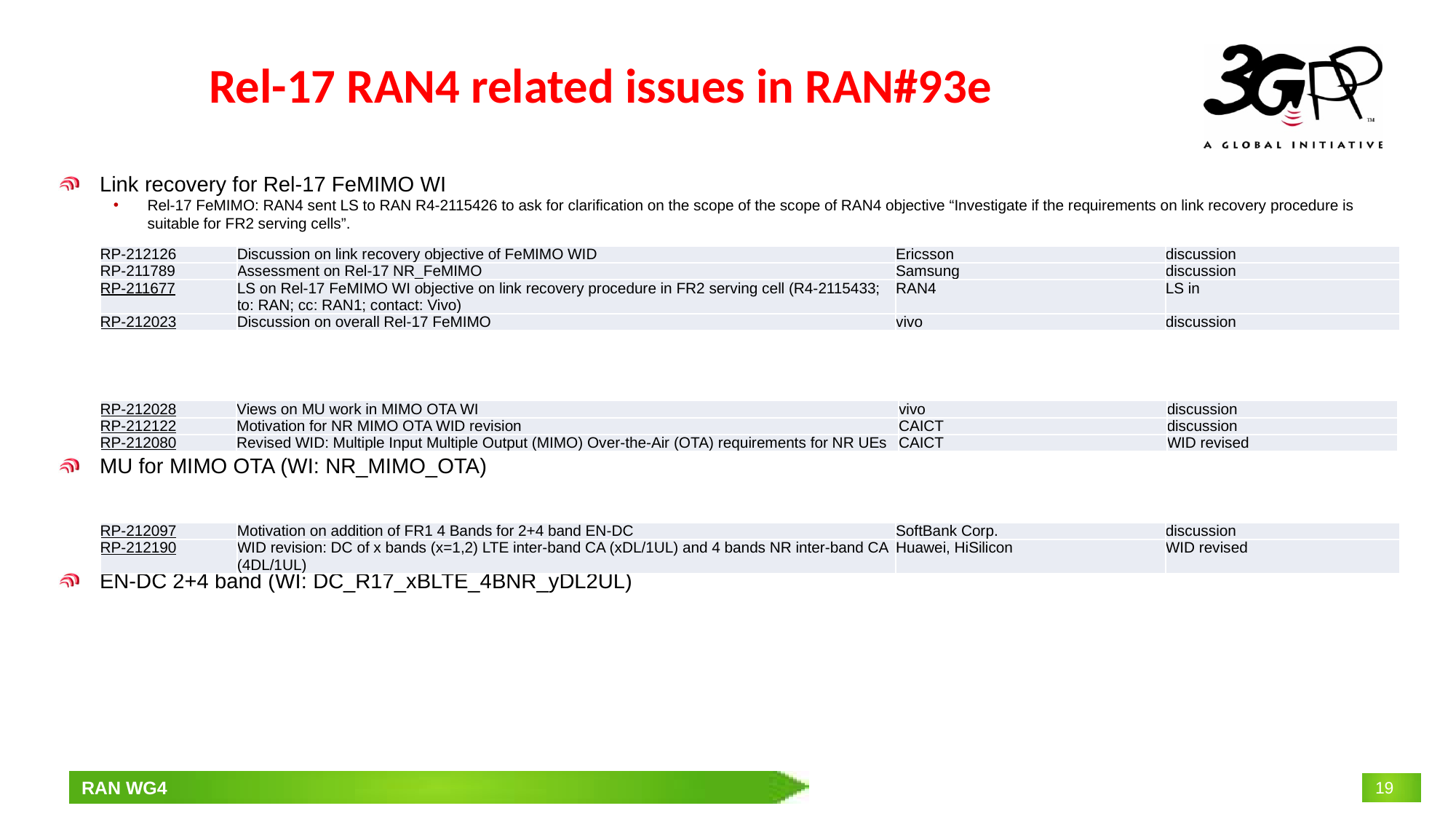

# Rel-17 RAN4 related issues in RAN#93e
Link recovery for Rel-17 FeMIMO WI
Rel-17 FeMIMO: RAN4 sent LS to RAN R4-2115426 to ask for clarification on the scope of the scope of RAN4 objective “Investigate if the requirements on link recovery procedure is suitable for FR2 serving cells”.

MU for MIMO OTA (WI: NR_MIMO_OTA)

EN-DC 2+4 band (WI: DC_R17_xBLTE_4BNR_yDL2UL)

| RP-212126 | Discussion on link recovery objective of FeMIMO WID | Ericsson | discussion |
| --- | --- | --- | --- |
| RP-211789 | Assessment on Rel-17 NR\_FeMIMO | Samsung | discussion |
| RP‑211677 | LS on Rel-17 FeMIMO WI objective on link recovery procedure in FR2 serving cell (R4-2115433; to: RAN; cc: RAN1; contact: Vivo) | RAN4 | LS in |
| RP‑212023 | Discussion on overall Rel-17 FeMIMO | vivo | discussion |
| RP‑212028 | Views on MU work in MIMO OTA WI | vivo | discussion |
| --- | --- | --- | --- |
| RP‑212122 | Motivation for NR MIMO OTA WID revision | CAICT | discussion |
| RP-212080 | Revised WID: Multiple Input Multiple Output (MIMO) Over-the-Air (OTA) requirements for NR UEs | CAICT | WID revised |
| RP‑212097 | Motivation on addition of FR1 4 Bands for 2+4 band EN-DC | SoftBank Corp. | discussion |
| --- | --- | --- | --- |
| RP‑212190 | WID revision: DC of x bands (x=1,2) LTE inter-band CA (xDL/1UL) and 4 bands NR inter-band CA (4DL/1UL) | Huawei, HiSilicon | WID revised |